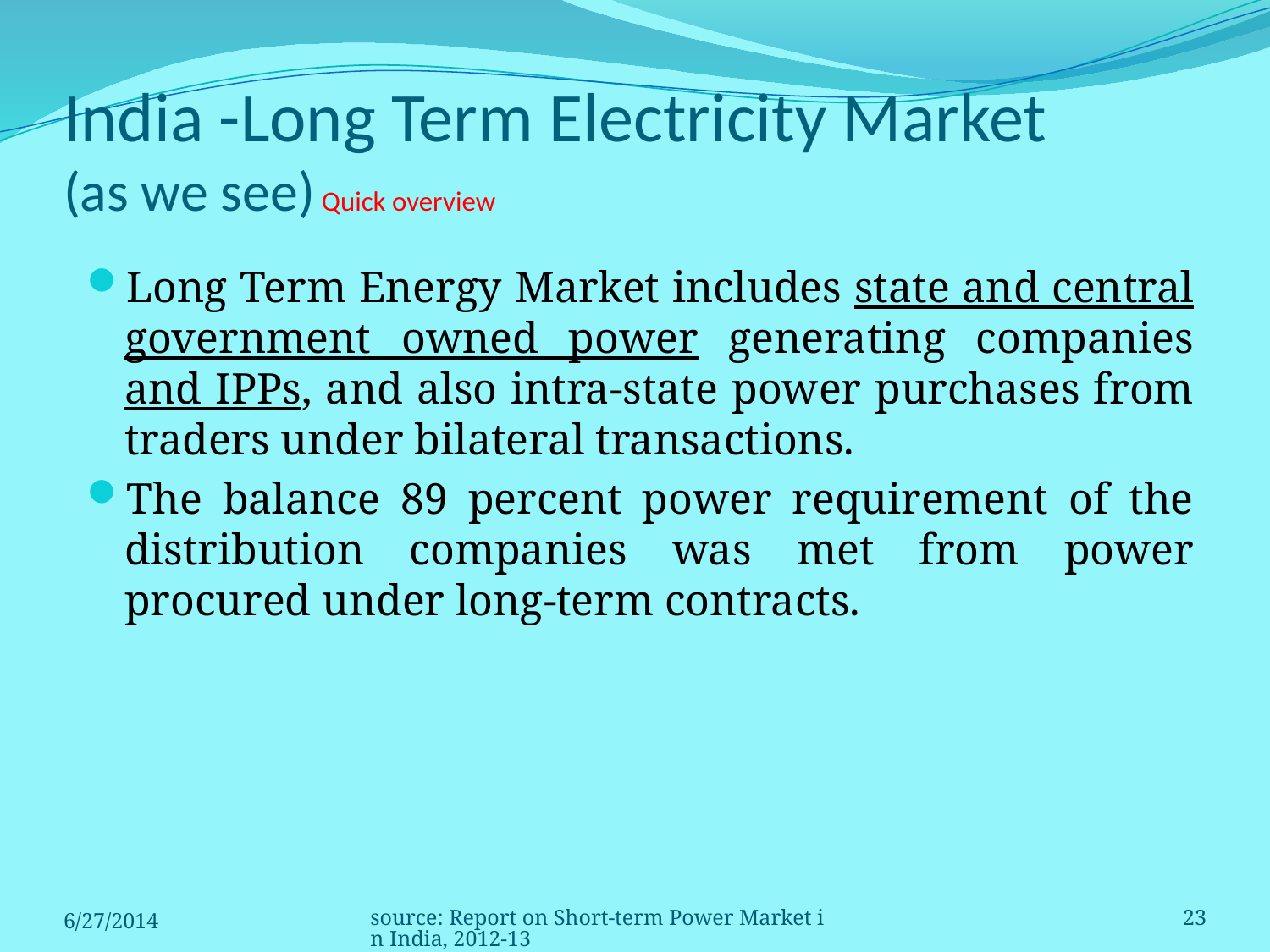

# India -Long Term Electricity Market (as we see) Quick overview
Long Term Energy Market includes state and central government owned power generating companies and IPPs, and also intra-state power purchases from traders under bilateral transactions.
The balance 89 percent power requirement of the distribution companies was met from power procured under long-term contracts.
6/27/2014
source: Report on Short-term Power Market in India, 2012-13
23